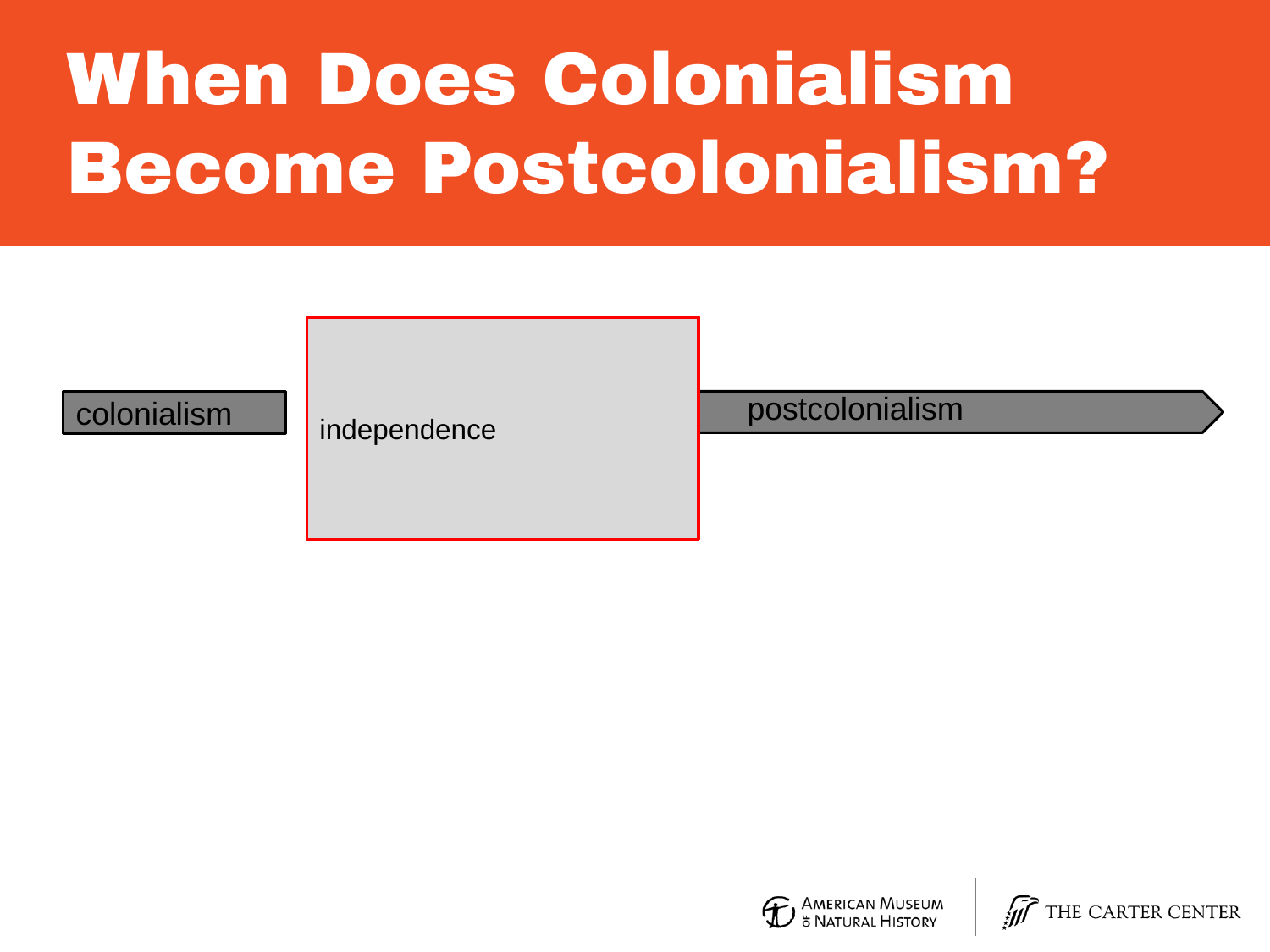

# When Does Colonialism Become Postcolonialism?
independence
postcolonialism
colonialism